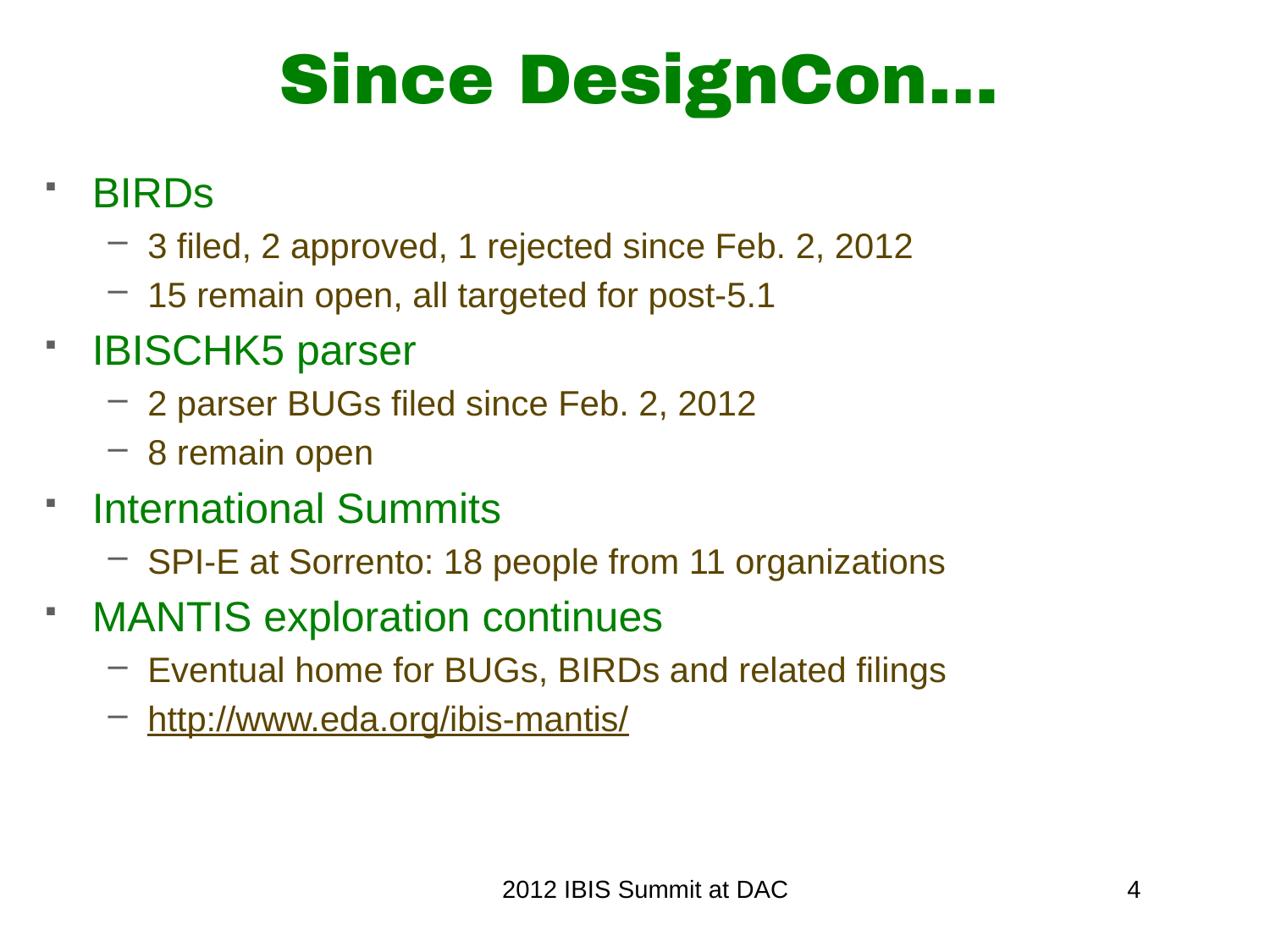

# Since DesignCon…
BIRDs
3 filed, 2 approved, 1 rejected since Feb. 2, 2012
15 remain open, all targeted for post-5.1
IBISCHK5 parser
2 parser BUGs filed since Feb. 2, 2012
8 remain open
International Summits
SPI-E at Sorrento: 18 people from 11 organizations
MANTIS exploration continues
Eventual home for BUGs, BIRDs and related filings
http://www.eda.org/ibis-mantis/

2012 IBIS Summit at DAC

4